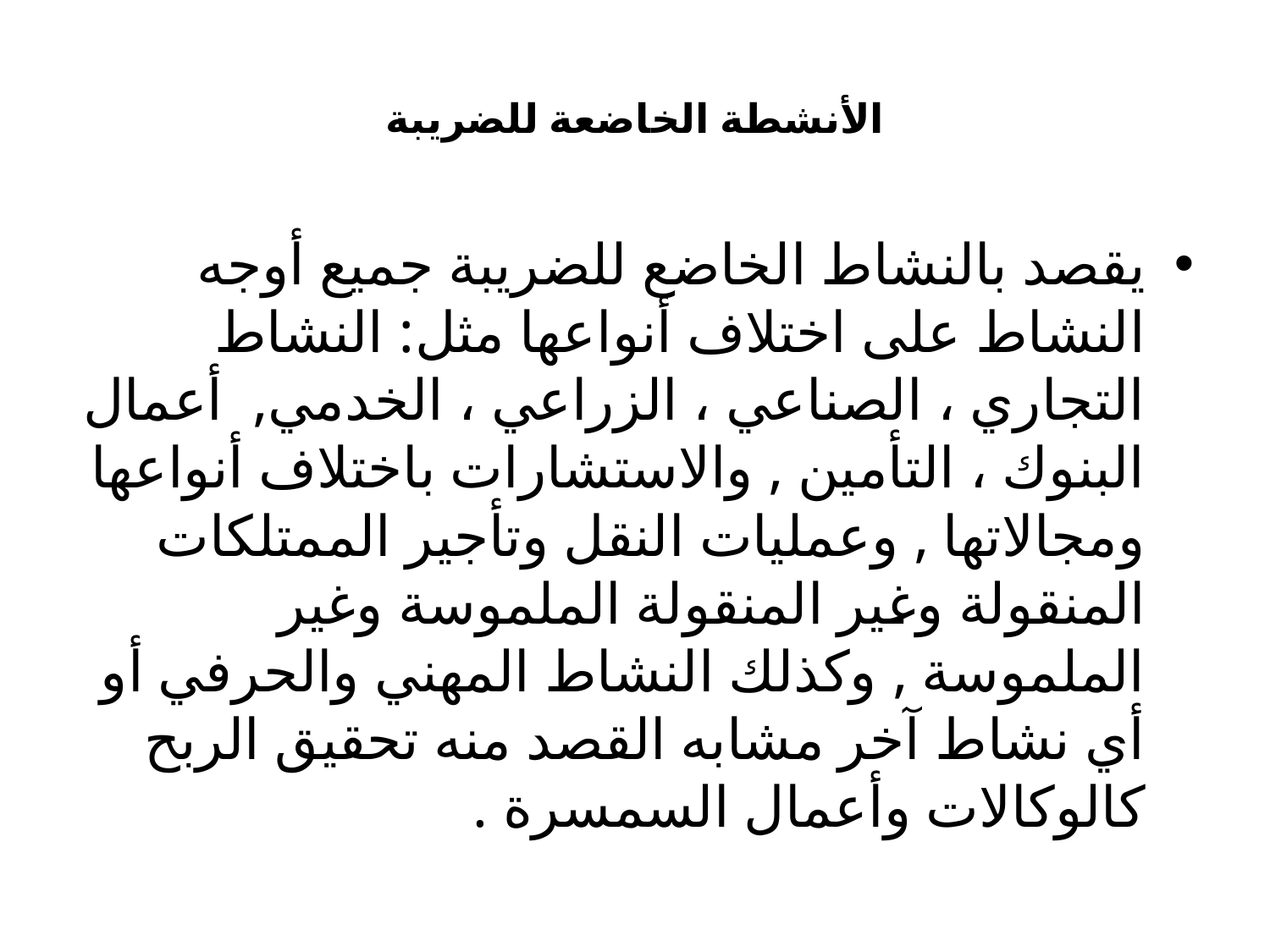

# الأنشطة الخاضعة للضريبة
يقصد بالنشاط الخاضع للضريبة جميع أوجه النشاط على اختلاف أنواعها مثل: النشاط التجاري ، الصناعي ، الزراعي ، الخدمي,  أعمال البنوك ، التأمين , والاستشارات باختلاف أنواعها ومجالاتها , وعمليات النقل وتأجير الممتلكات المنقولة وغير المنقولة الملموسة وغير الملموسة , وكذلك النشاط المهني والحرفي أو أي نشاط آخر مشابه القصد منه تحقيق الربح كالوكالات وأعمال السمسرة .